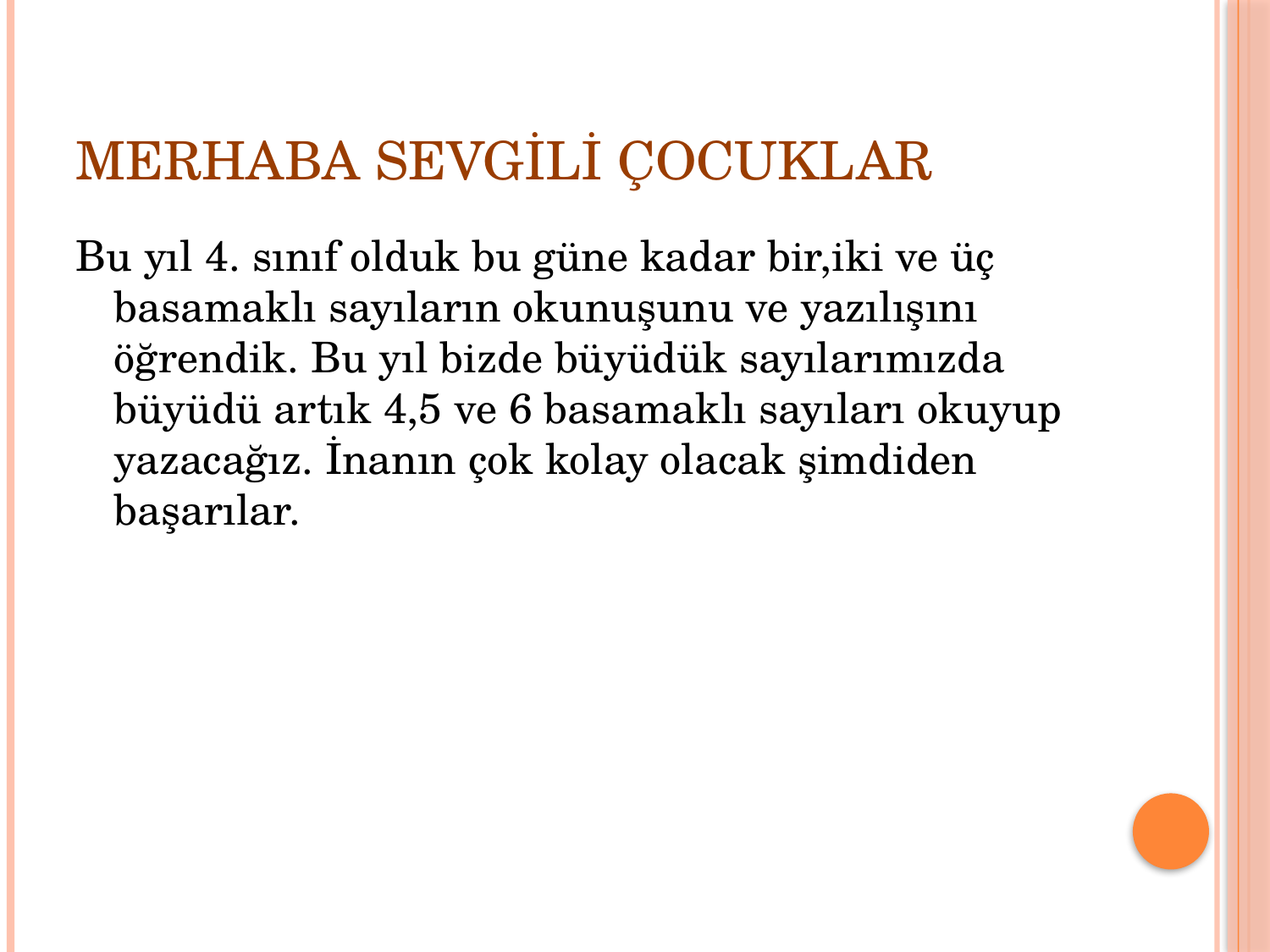

# MERHABA SEVGİLİ ÇOCUKLAR
Bu yıl 4. sınıf olduk bu güne kadar bir,iki ve üç basamaklı sayıların okunuşunu ve yazılışını öğrendik. Bu yıl bizde büyüdük sayılarımızda büyüdü artık 4,5 ve 6 basamaklı sayıları okuyup yazacağız. İnanın çok kolay olacak şimdiden başarılar.